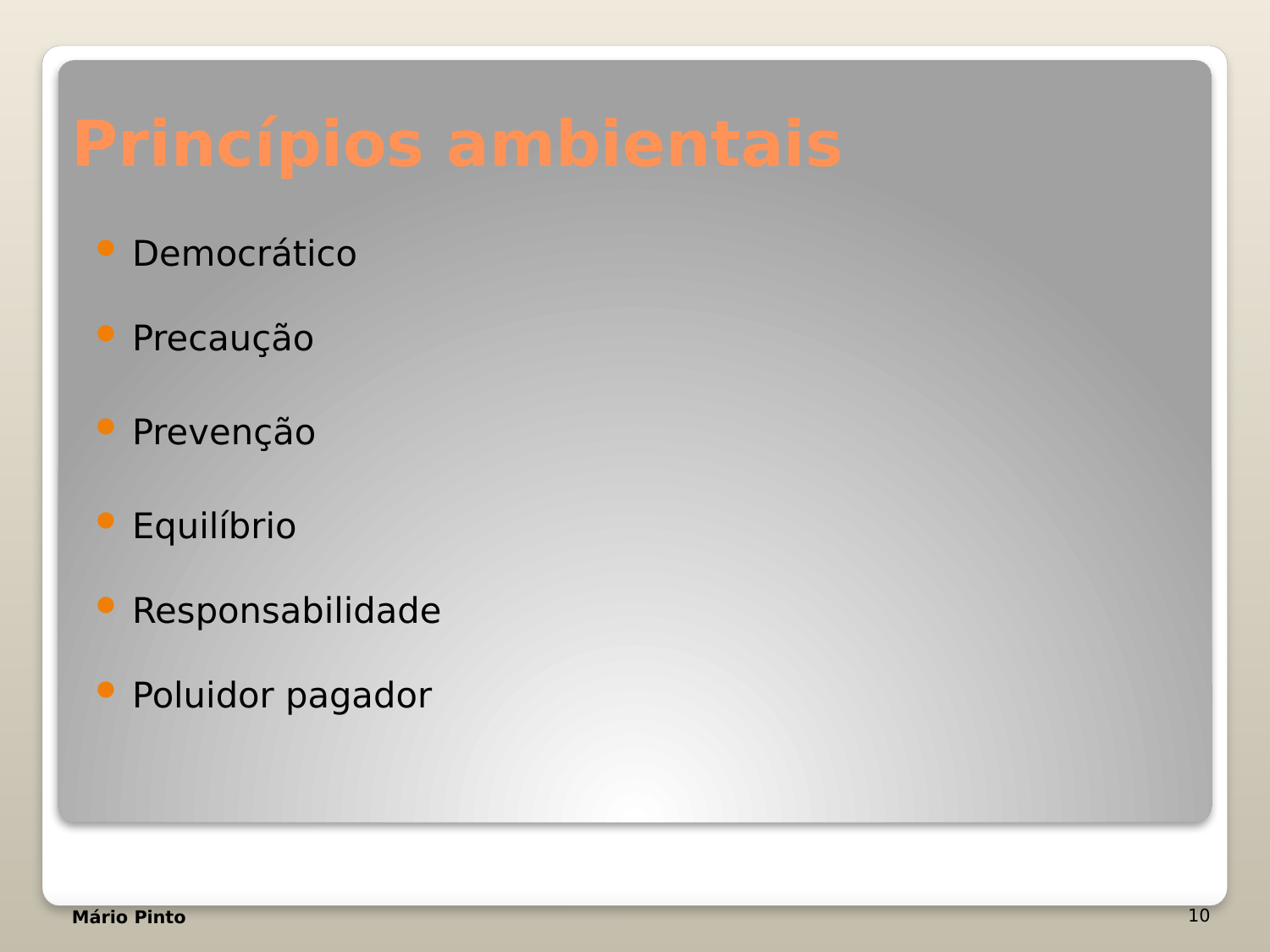

# Princípios ambientais
Democrático

Precaução

Prevenção

Equilíbrio

Responsabilidade

Poluidor pagador
10
Mário Pinto